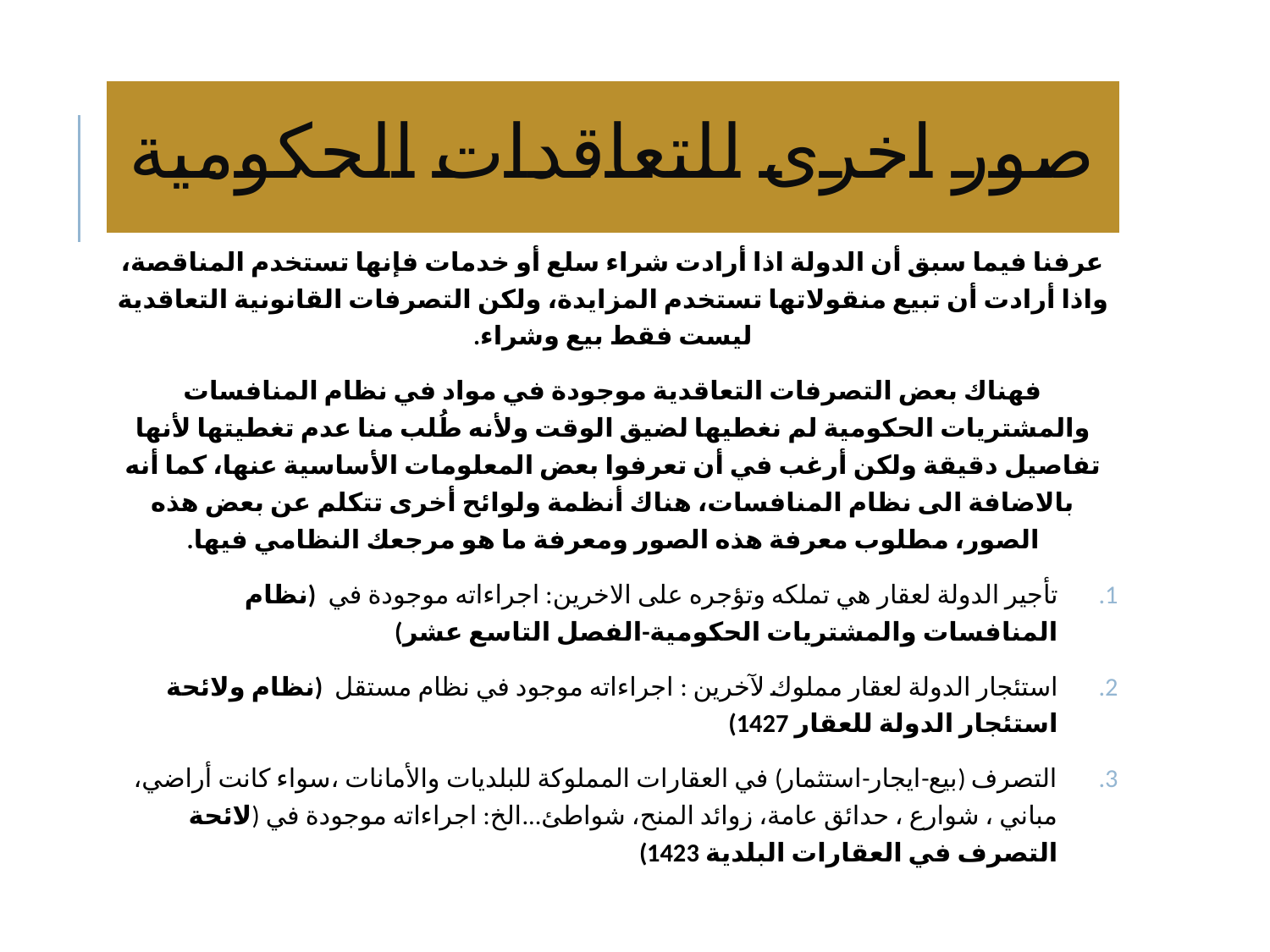

# صور اخرى للتعاقدات الحكومية
عرفنا فيما سبق أن الدولة اذا أرادت شراء سلع أو خدمات فإنها تستخدم المناقصة، واذا أرادت أن تبيع منقولاتها تستخدم المزايدة، ولكن التصرفات القانونية التعاقدية ليست فقط بيع وشراء.
فهناك بعض التصرفات التعاقدية موجودة في مواد في نظام المنافسات والمشتريات الحكومية لم نغطيها لضيق الوقت ولأنه طُلب منا عدم تغطيتها لأنها تفاصيل دقيقة ولكن أرغب في أن تعرفوا بعض المعلومات الأساسية عنها، كما أنه بالاضافة الى نظام المنافسات، هناك أنظمة ولوائح أخرى تتكلم عن بعض هذه الصور، مطلوب معرفة هذه الصور ومعرفة ما هو مرجعك النظامي فيها.
تأجير الدولة لعقار هي تملكه وتؤجره على الاخرين: اجراءاته موجودة في  (نظام المنافسات والمشتريات الحكومية-الفصل التاسع عشر)
استئجار الدولة لعقار مملوك لآخرين : اجراءاته موجود في نظام مستقل  (نظام ولائحة استئجار الدولة للعقار 1427)
التصرف (بيع-ايجار-استثمار) في العقارات المملوكة للبلديات والأمانات ،سواء كانت أراضي، مباني ، شوارع ، حدائق عامة، زوائد المنح، شواطئ...الخ: اجراءاته موجودة في (لائحة التصرف في العقارات البلدية 1423)